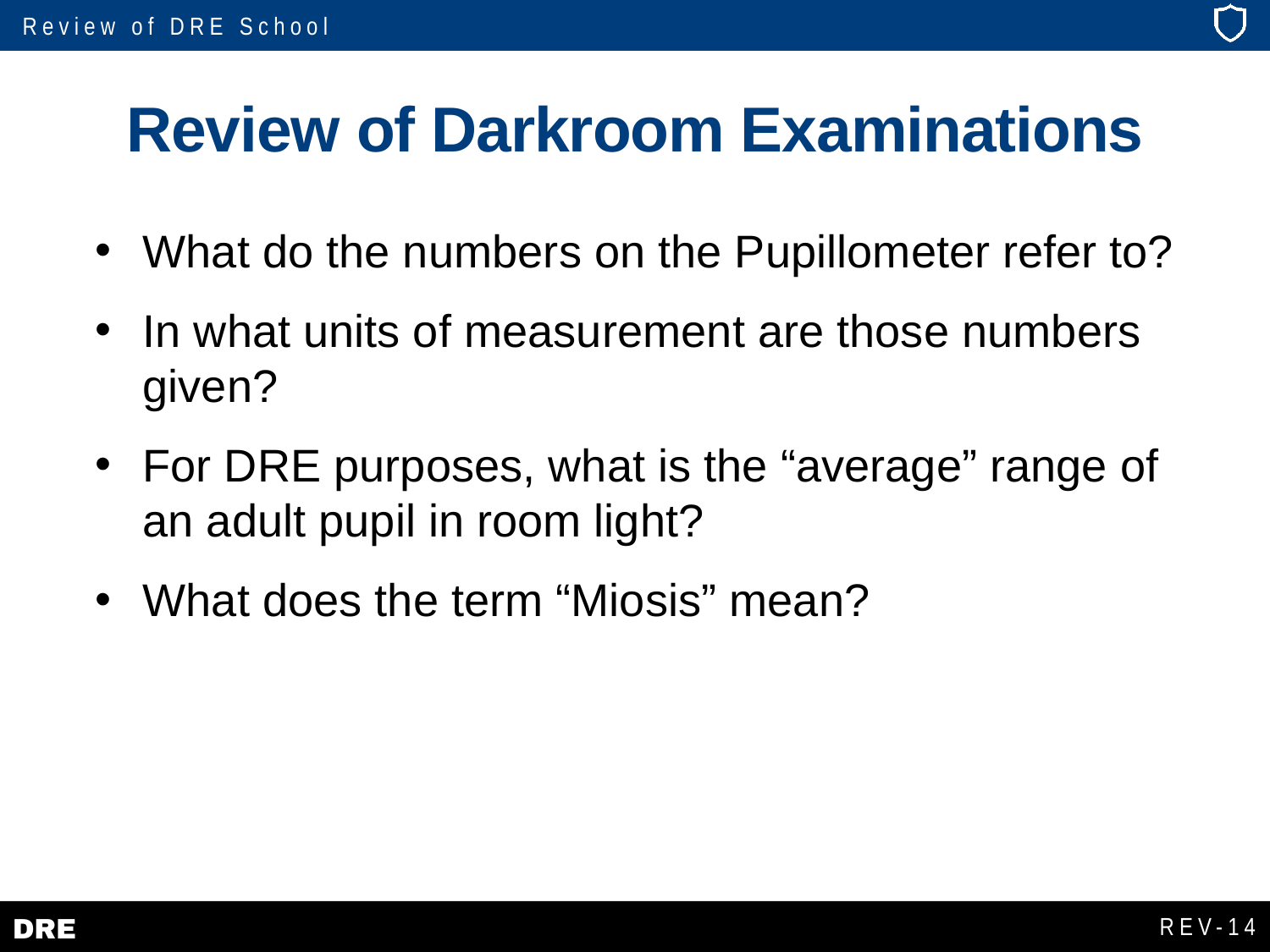

# Review of Darkroom Examinations
What do the numbers on the Pupillometer refer to?
In what units of measurement are those numbers given?
For DRE purposes, what is the “average” range of an adult pupil in room light?
What does the term “Miosis” mean?

REV-14